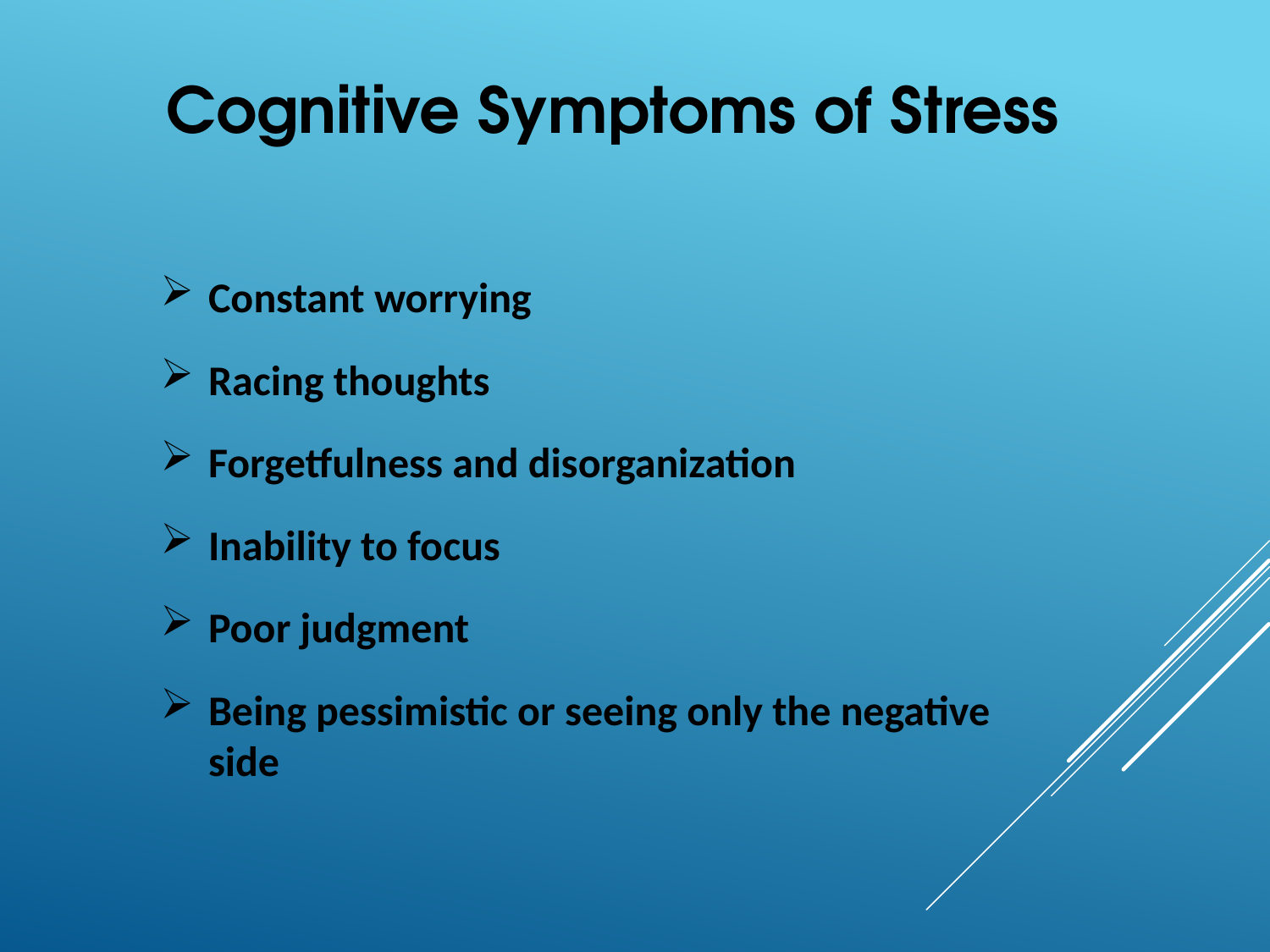

Cognitive Symptoms of Stress
Constant worrying
Racing thoughts
Forgetfulness and disorganization
Inability to focus
Poor judgment
Being pessimistic or seeing only the negative side